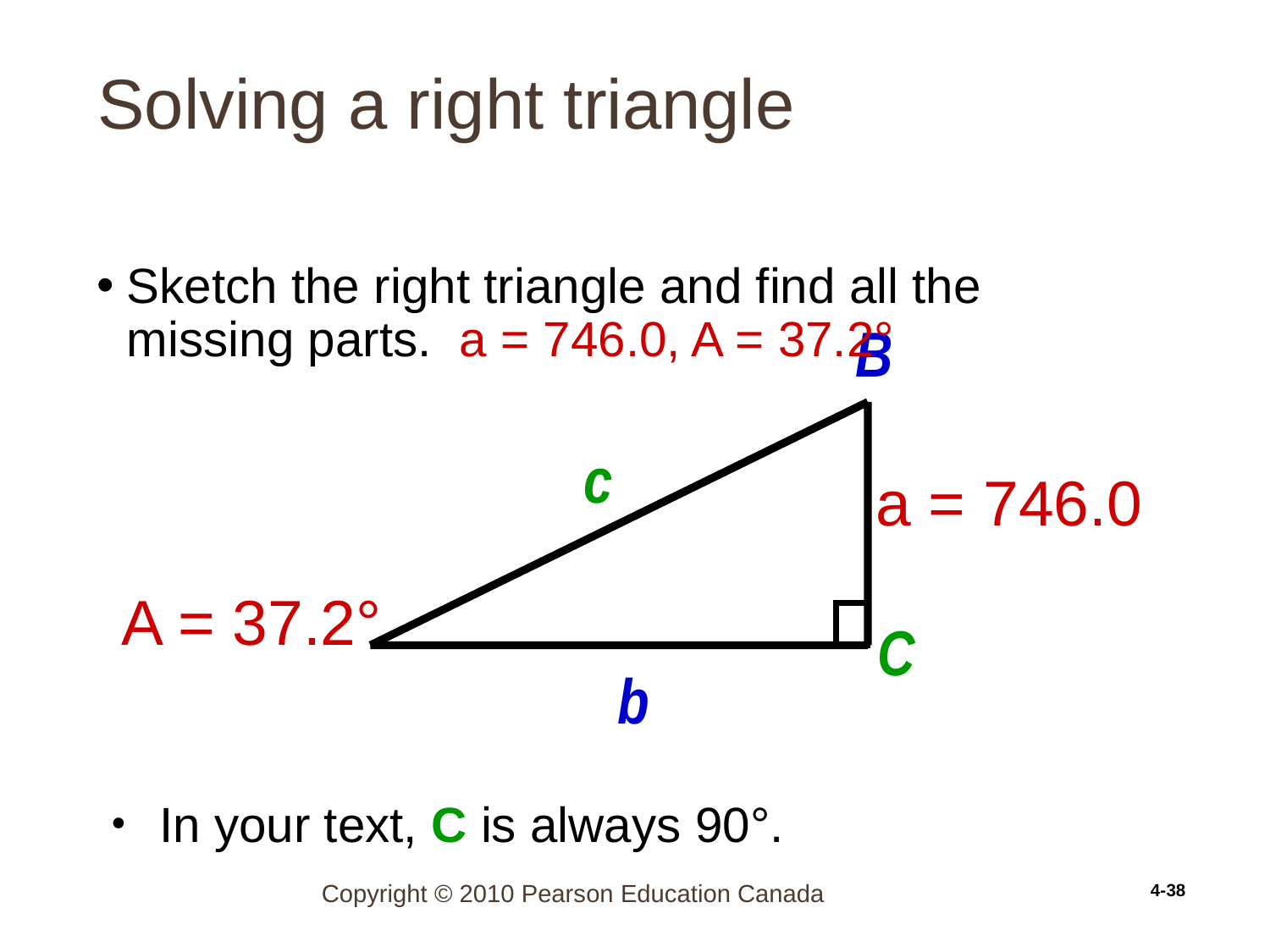

# Solving a right triangle
4-38
Sketch the right triangle and find all the missing parts.  a = 746.0, A = 37.2°
B

c
a = 746.0
A = 37.2°

C

b
In your text, C is always 90°.
Copyright © 2010 Pearson Education Canada
4-38